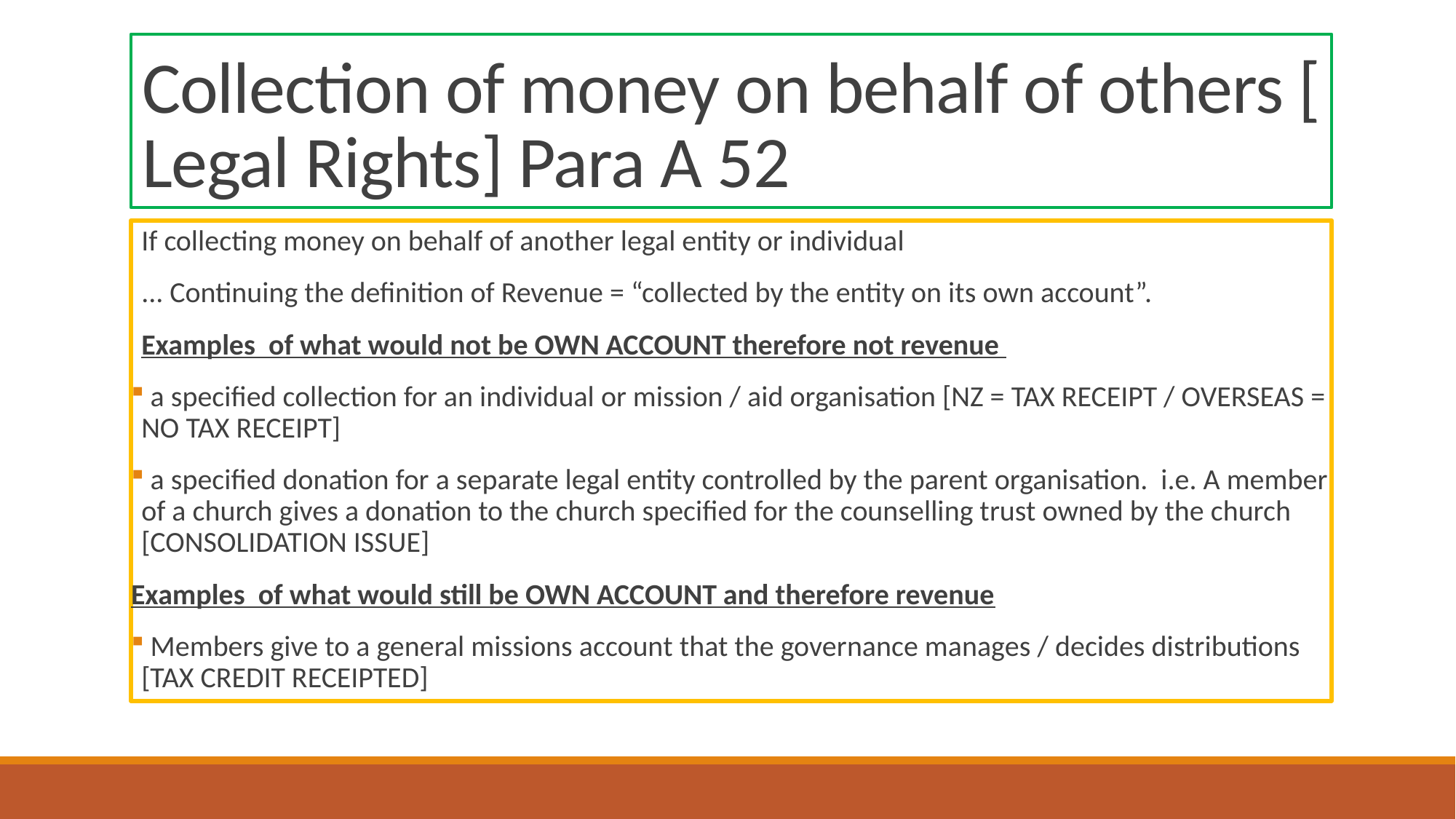

# Collection of money on behalf of others [ Legal Rights] Para A 52
If collecting money on behalf of another legal entity or individual
... Continuing the definition of Revenue = “collected by the entity on its own account”.
Examples  of what would not be OWN ACCOUNT therefore not revenue
 a specified collection for an individual or mission / aid organisation [NZ = TAX RECEIPT / OVERSEAS = NO TAX RECEIPT]
 a specified donation for a separate legal entity controlled by the parent organisation.  i.e. A member of a church gives a donation to the church specified for the counselling trust owned by the church [CONSOLIDATION ISSUE]
Examples  of what would still be OWN ACCOUNT and therefore revenue
 Members give to a general missions account that the governance manages / decides distributions [TAX CREDIT RECEIPTED]